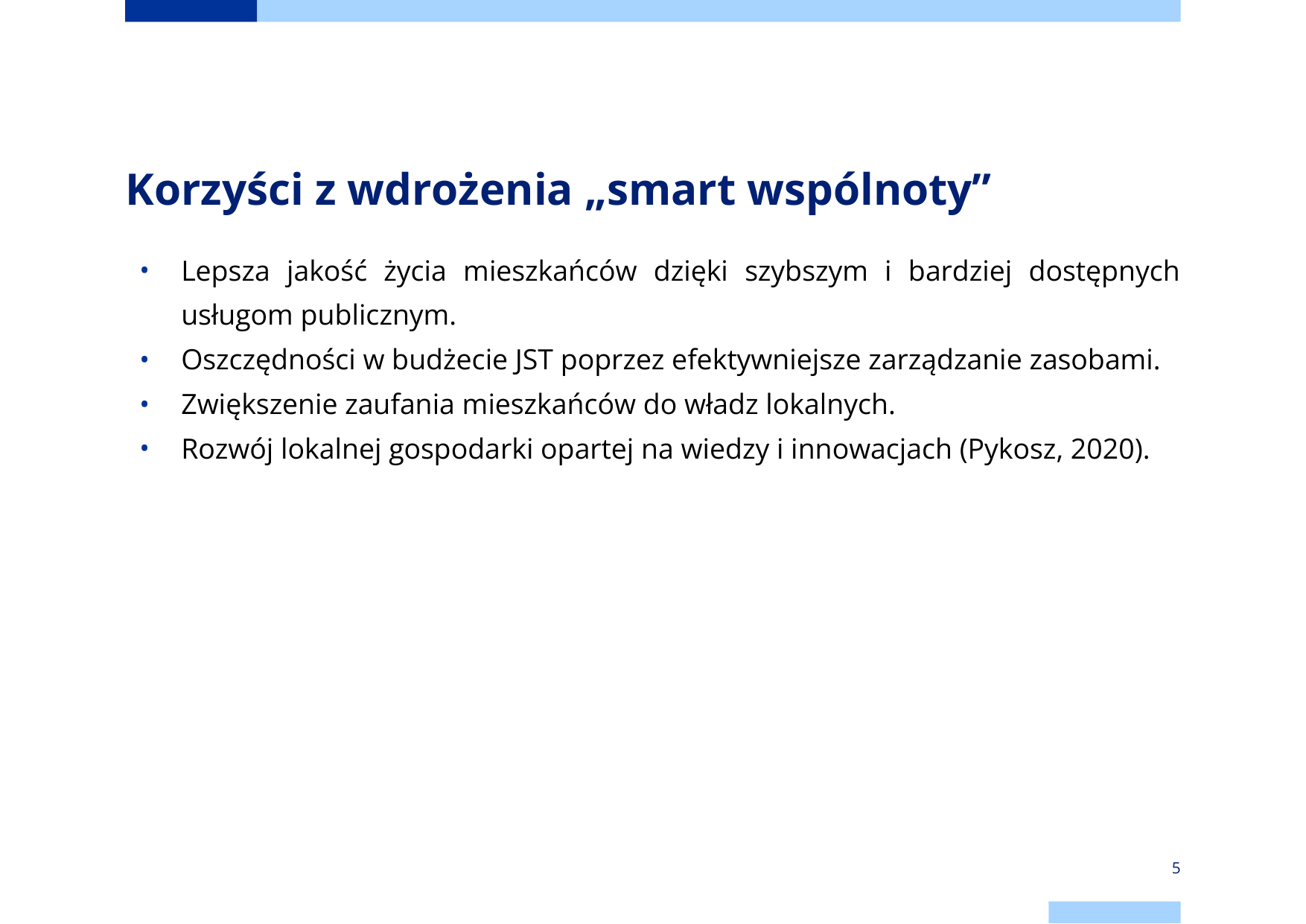

# Korzyści z wdrożenia „smart wspólnoty”
Lepsza jakość życia mieszkańców dzięki szybszym i bardziej dostępnych usługom publicznym.
Oszczędności w budżecie JST poprzez efektywniejsze zarządzanie zasobami.
Zwiększenie zaufania mieszkańców do władz lokalnych.
Rozwój lokalnej gospodarki opartej na wiedzy i innowacjach (Pykosz, 2020).

5